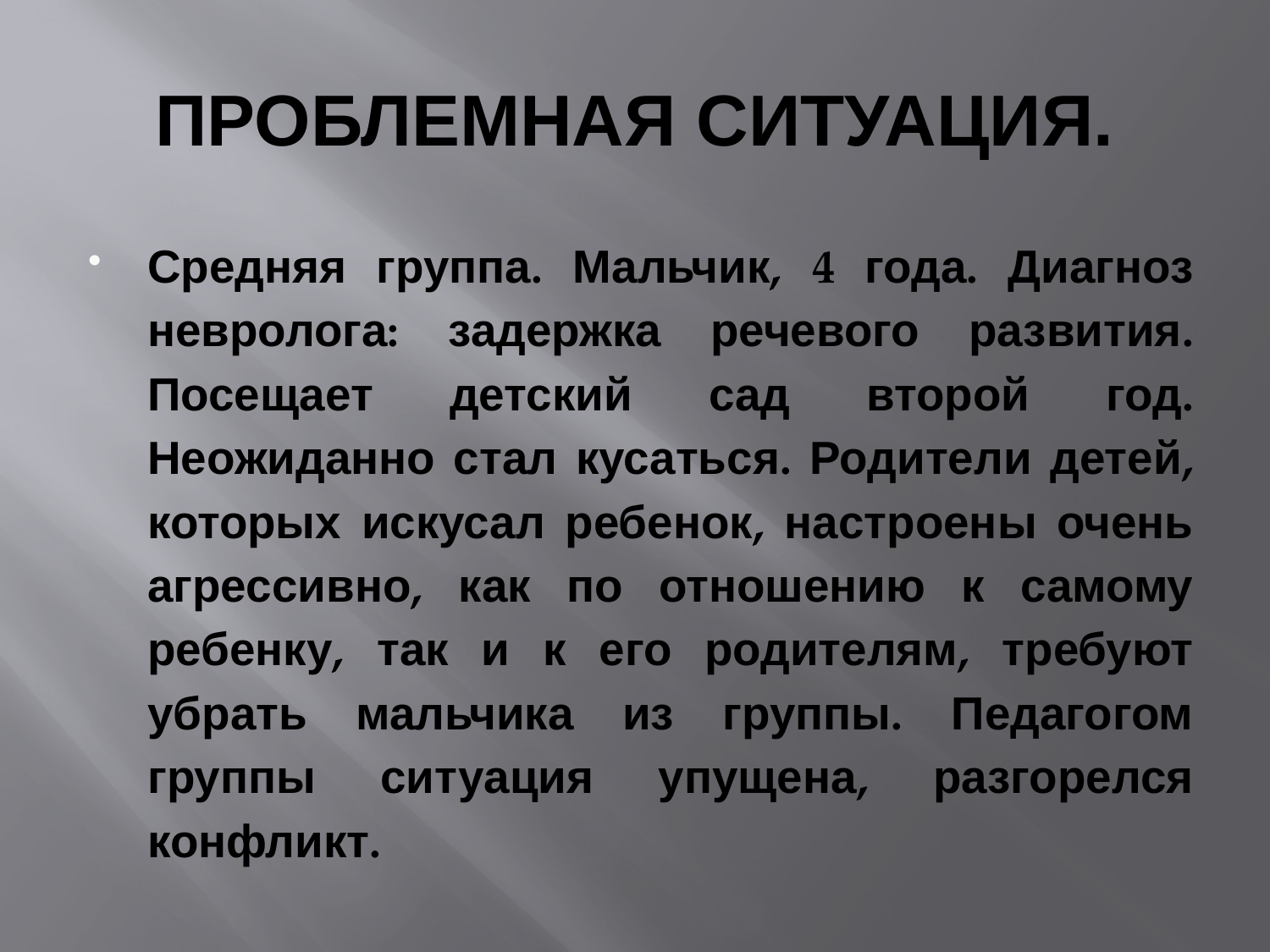

# ПРОБЛЕМНАЯ СИТУАЦИЯ.
Средняя группа. Мальчик, 4 года. Диагноз невролога: задержка речевого развития. Посещает детский сад второй год. Неожиданно стал кусаться. Родители детей, которых искусал ребенок, настроены очень агрессивно, как по отношению к самому ребенку, так и к его родителям, требуют убрать мальчика из группы. Педагогом группы ситуация упущена, разгорелся конфликт.